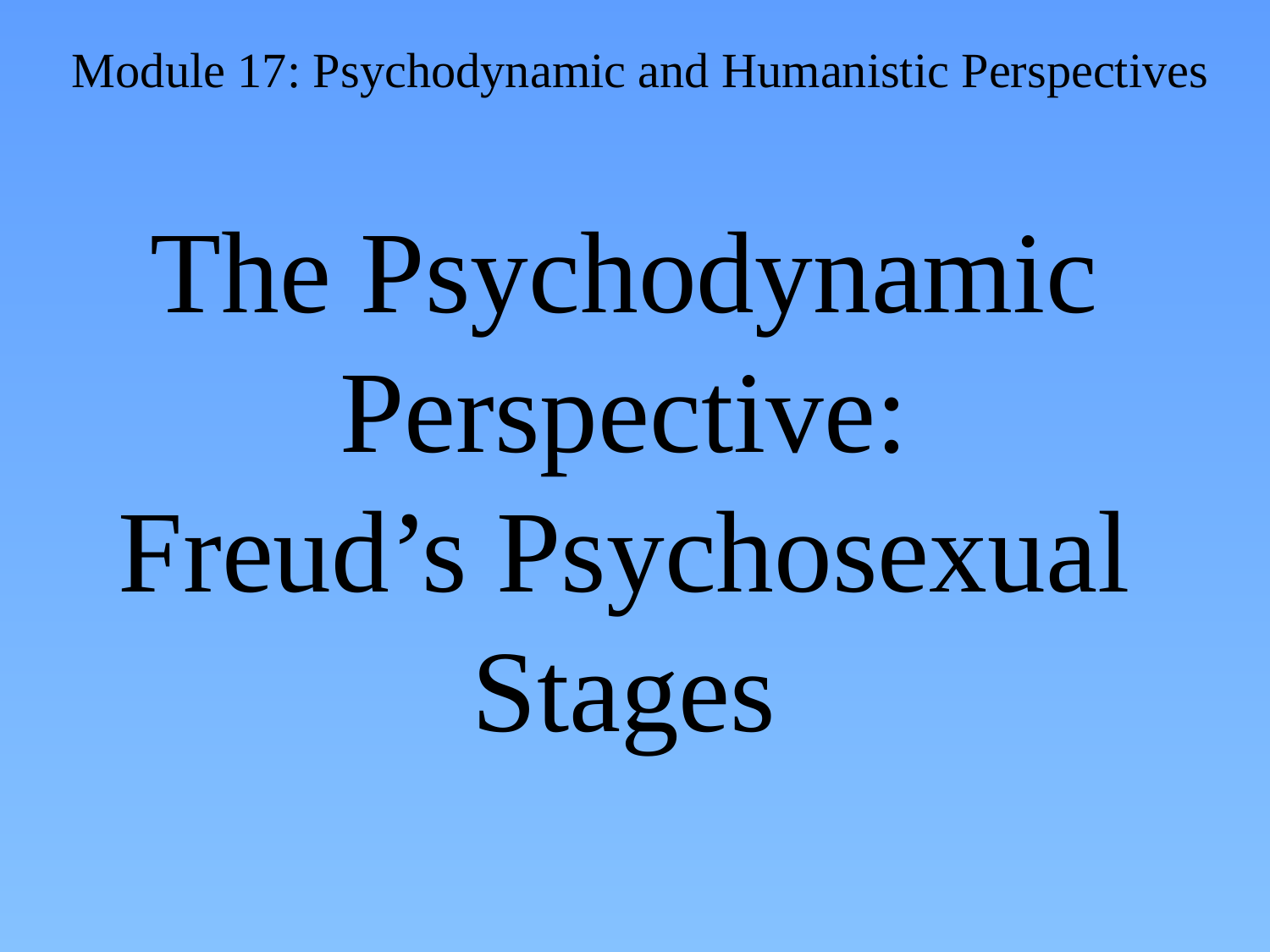

# The Psychodynamic Perspective: Freud’s Psychosexual Stages
Module 17: Psychodynamic and Humanistic Perspectives